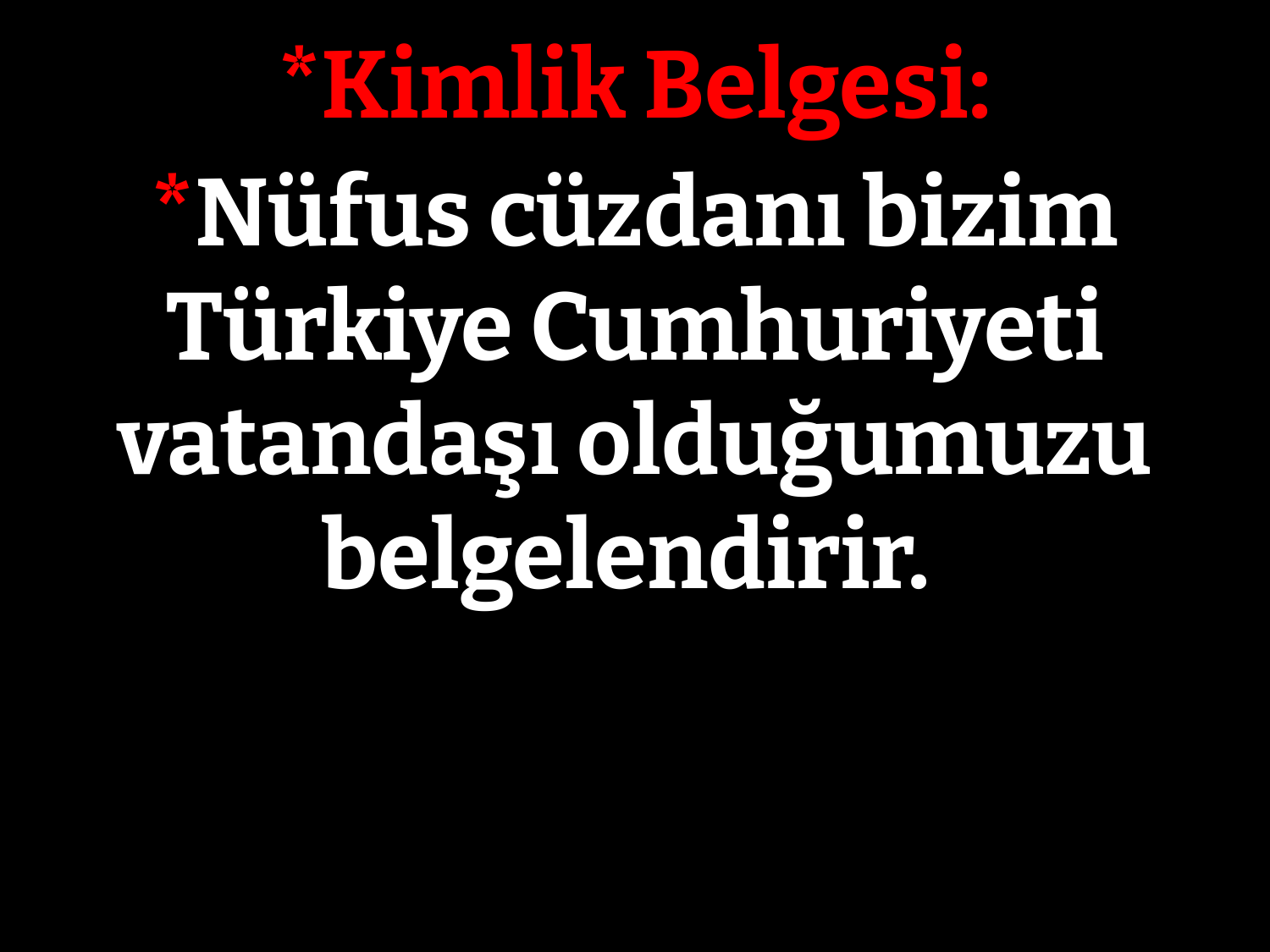

*Kimlik Belgesi:
*Nüfus cüzdanı bizim Türkiye Cumhuriyeti vatandaşı olduğumuzu belgelendirir.
#